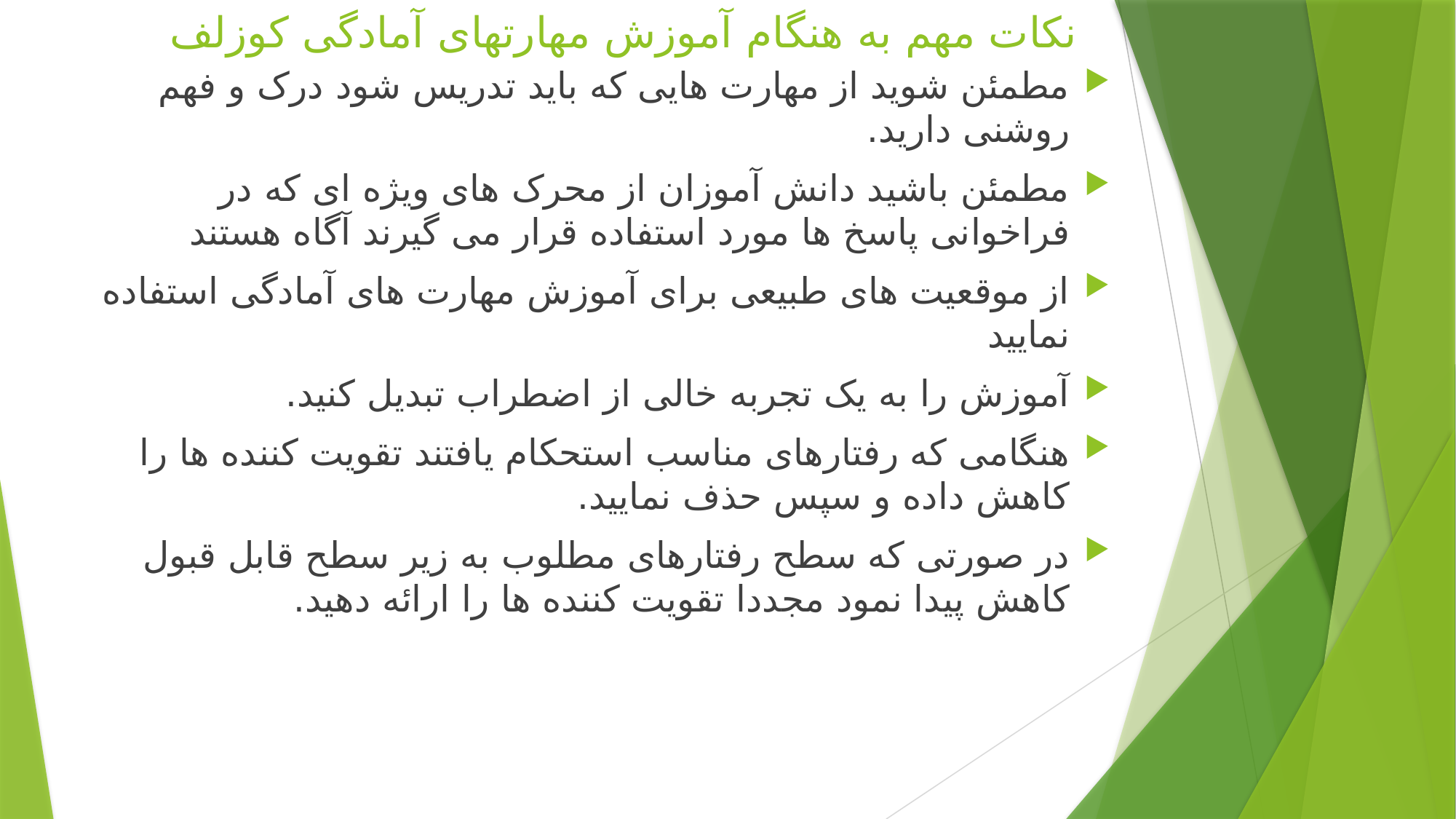

# نکات مهم به هنگام آموزش مهارتهای آمادگی کوزلف
مطمئن شوید از مهارت هایی که باید تدریس شود درک و فهم روشنی دارید.
مطمئن باشید دانش آموزان از محرک های ویژه ای که در فراخوانی پاسخ ها مورد استفاده قرار می گیرند آگاه هستند
از موقعیت های طبیعی برای آموزش مهارت های آمادگی استفاده نمایید
آموزش را به یک تجربه خالی از اضطراب تبدیل کنید.
هنگامی که رفتارهای مناسب استحکام یافتند تقویت کننده ها را کاهش داده و سپس حذف نمایید.
در صورتی که سطح رفتارهای مطلوب به زیر سطح قابل قبول کاهش پیدا نمود مجددا تقویت کننده ها را ارائه دهید.